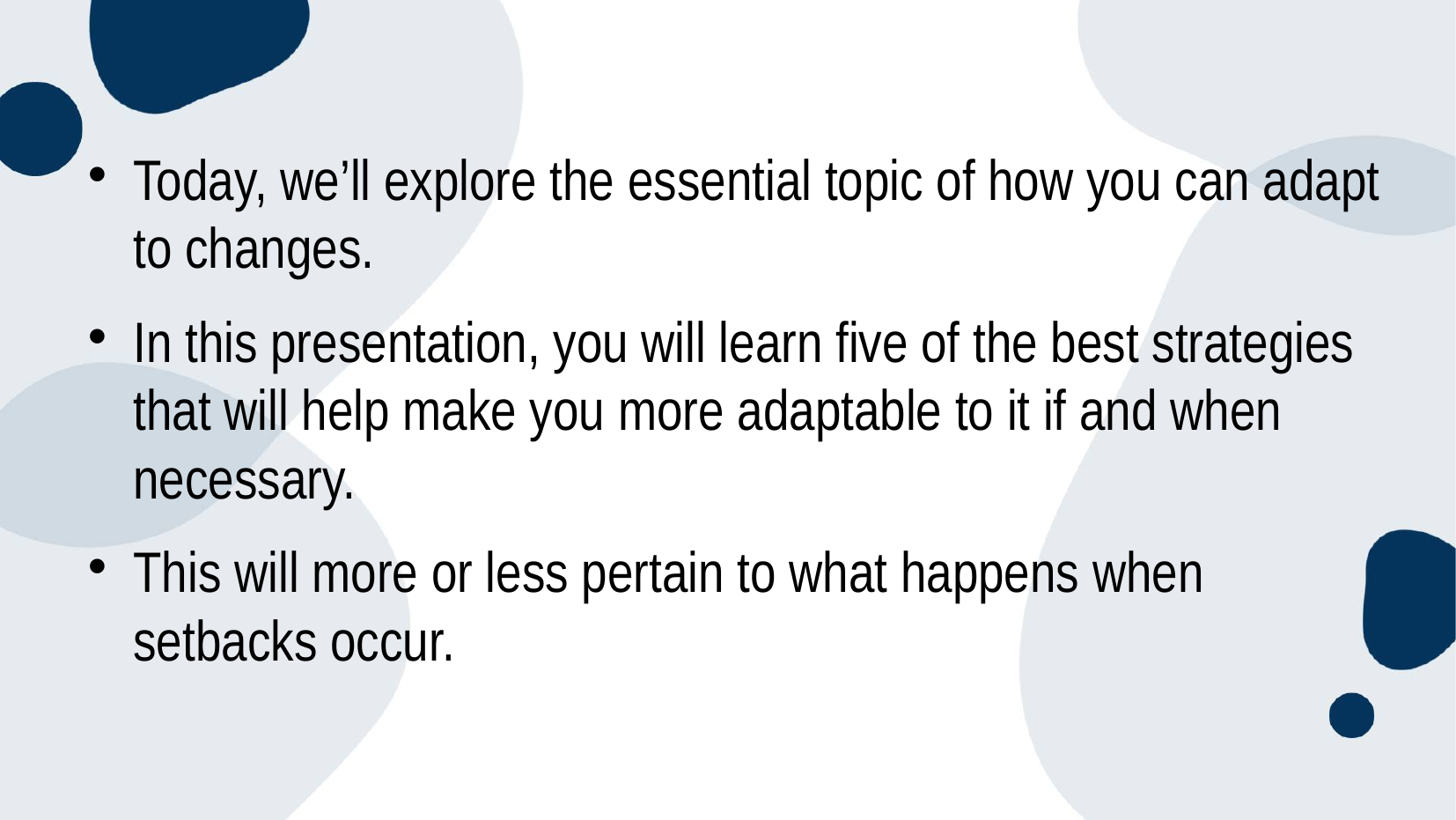

#
Today, we’ll explore the essential topic of how you can adapt to changes.
In this presentation, you will learn five of the best strategies that will help make you more adaptable to it if and when necessary.
This will more or less pertain to what happens when setbacks occur.